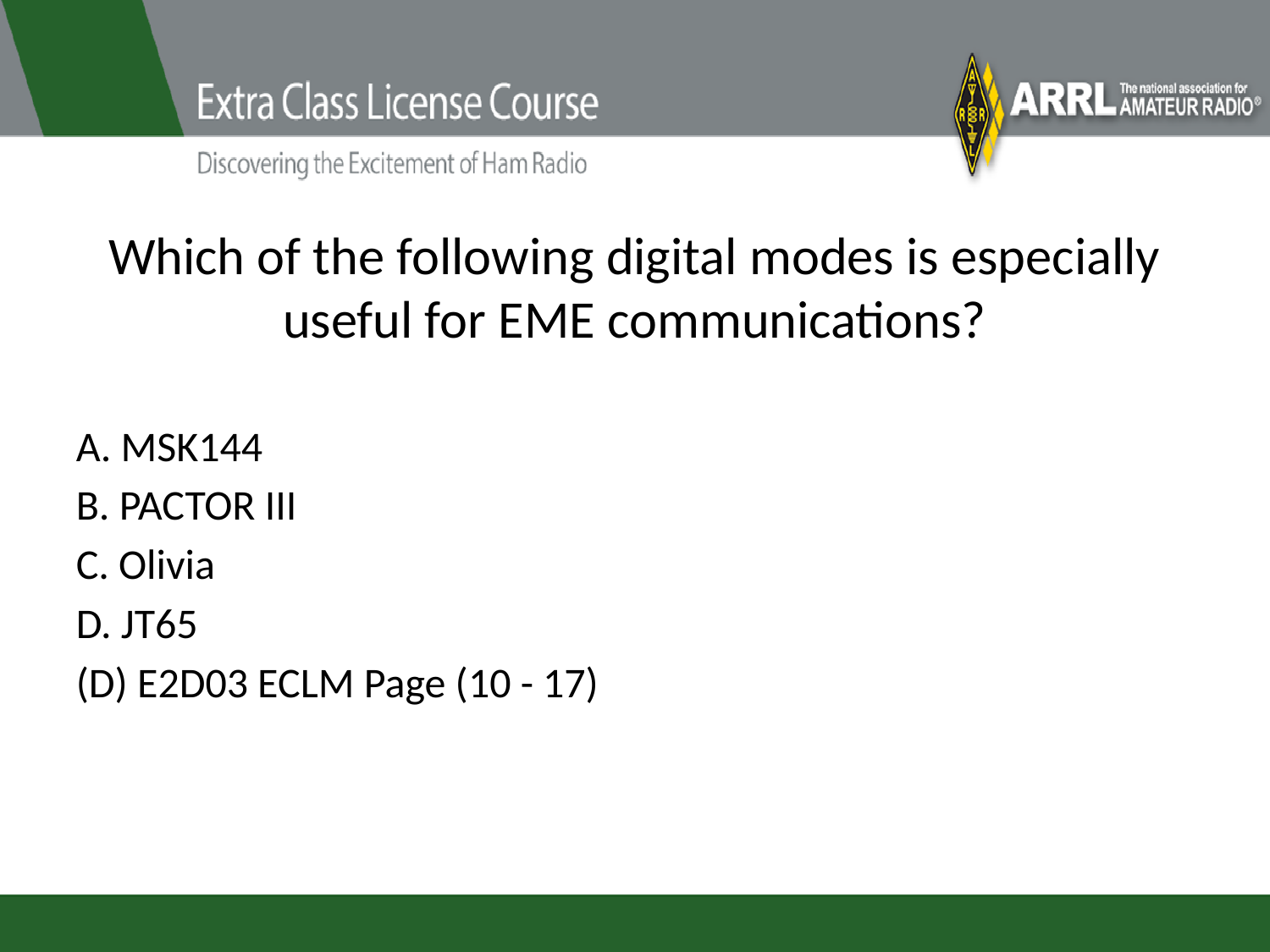

# Which of the following digital modes is especially useful for EME communications?
A. MSK144
B. PACTOR III
C. Olivia
D. JT65
(D) E2D03 ECLM Page (10 - 17)